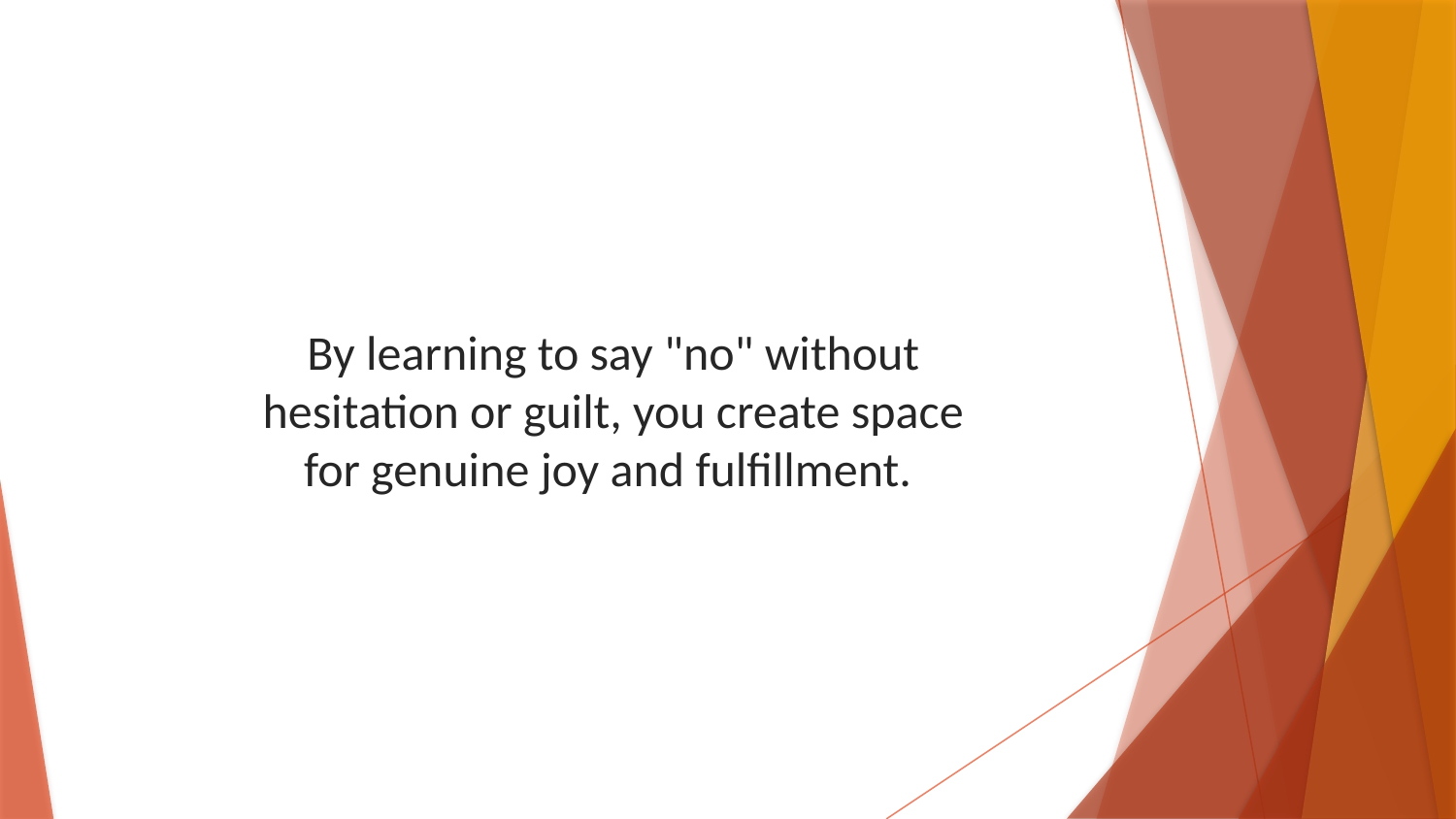

By learning to say "no" without hesitation or guilt, you create space for genuine joy and fulfillment.